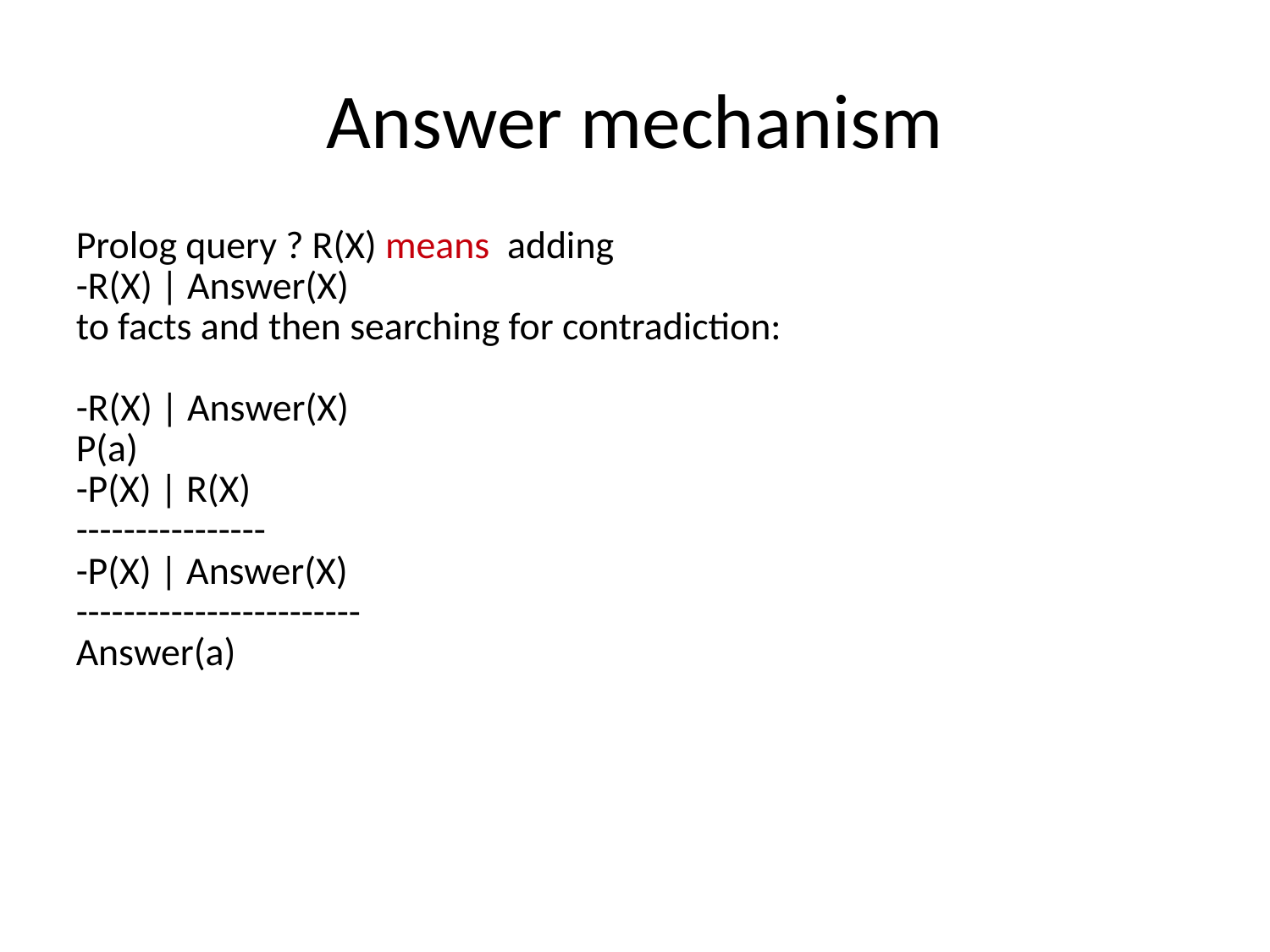

Answer mechanism
Prolog query ? R(X) means  adding
-R(X) | Answer(X)
to facts and then searching for contradiction:

-R(X) | Answer(X)
P(a)
-P(X) | R(X)
----------------
-P(X) | Answer(X)
------------------------
Answer(a)